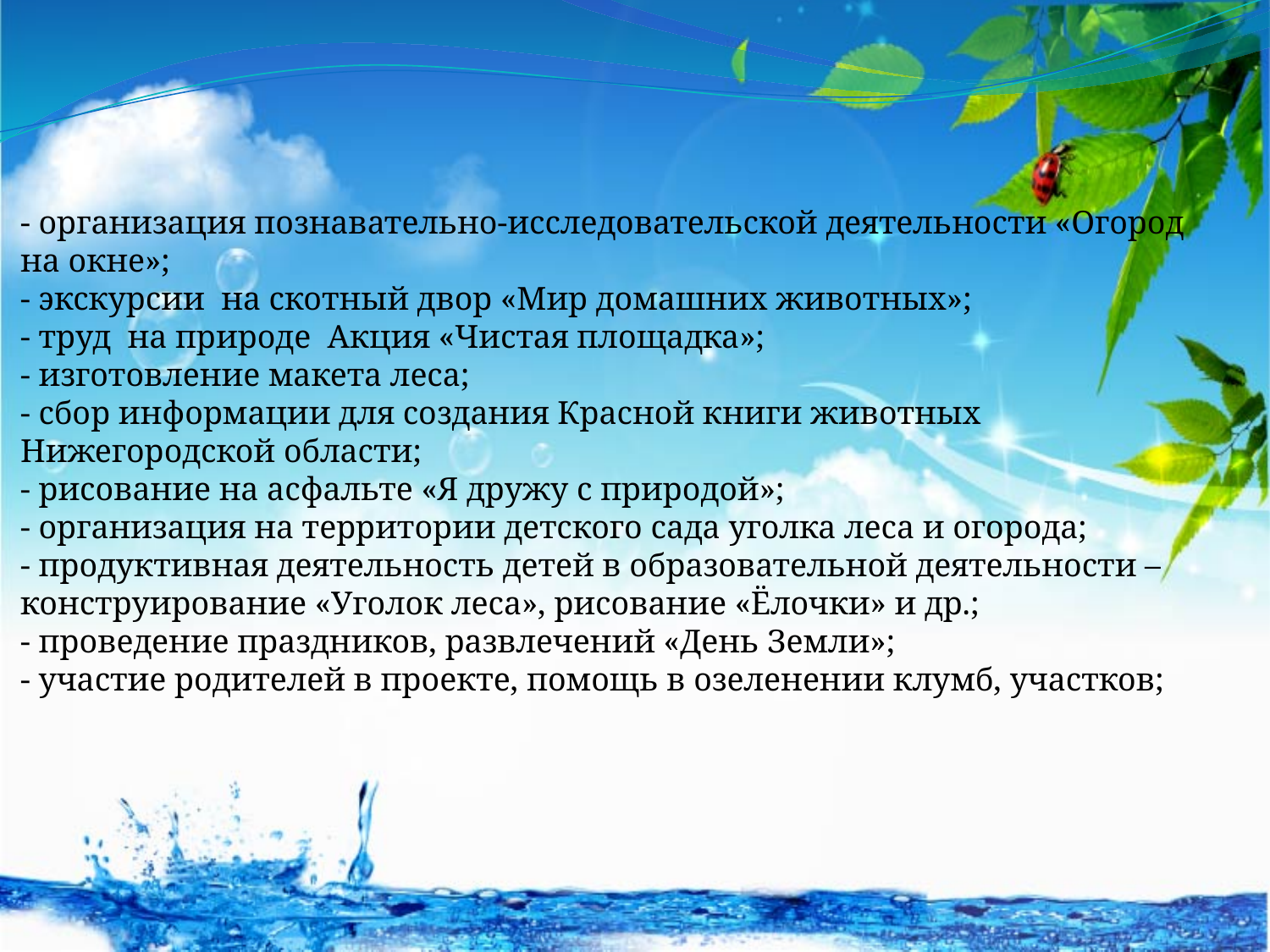

- организация познавательно-исследовательской деятельности «Огород на окне»;
- экскурсии  на скотный двор «Мир домашних животных»;
- труд  на природе  Акция «Чистая площадка»;
- изготовление макета леса;
- сбор информации для создания Красной книги животных Нижегородской области;
- рисование на асфальте «Я дружу с природой»;
- организация на территории детского сада уголка леса и огорода;
- продуктивная деятельность детей в образовательной деятельности – конструирование «Уголок леса», рисование «Ёлочки» и др.;
- проведение праздников, развлечений «День Земли»;
- участие родителей в проекте, помощь в озеленении клумб, участков;